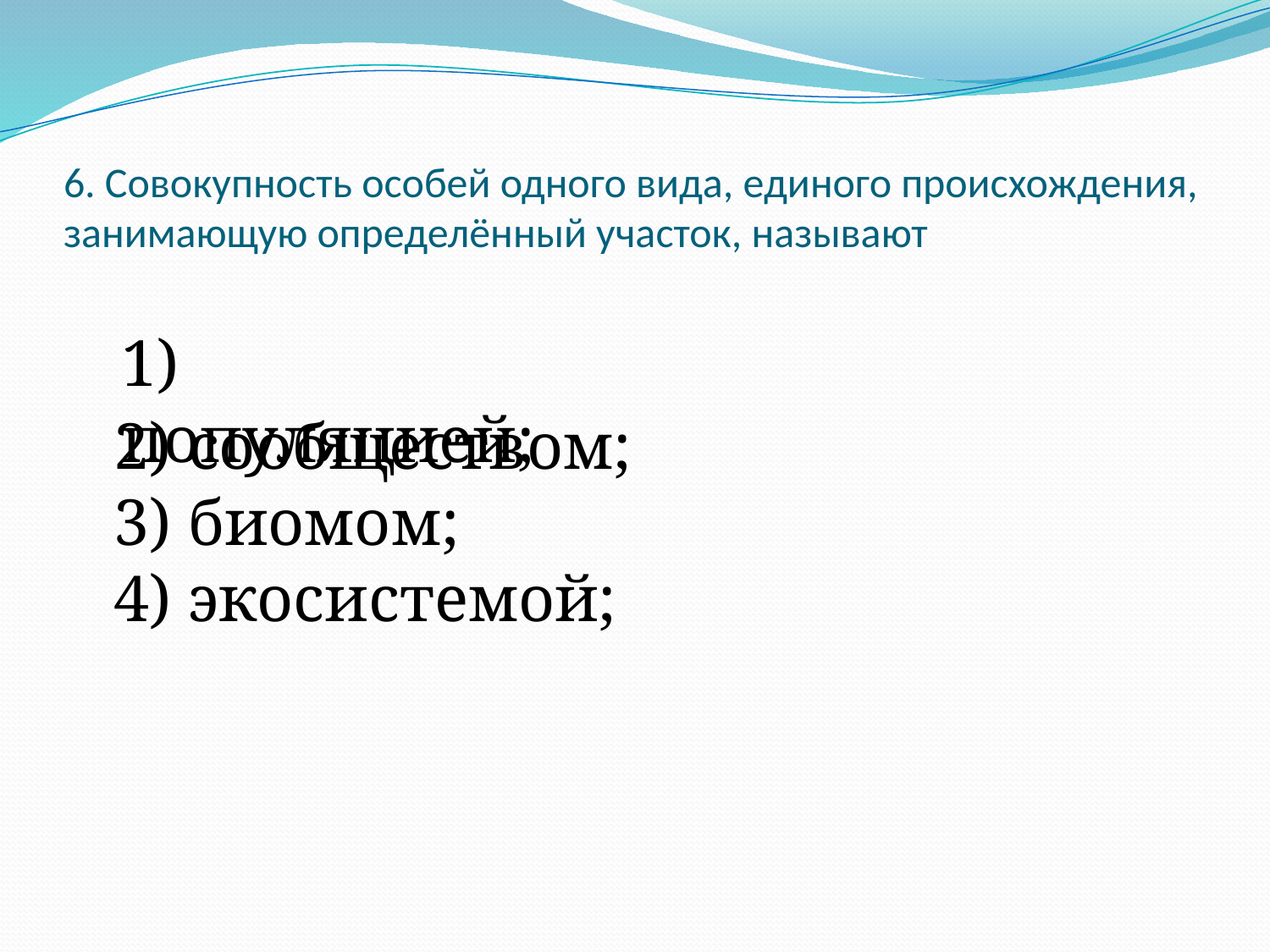

# 6. Совокупность особей одного вида, единого происхождения, занимающую определённый участок, называют
 
2) сообществом; 
3) биомом; 
4) экосистемой;
1) популяцией;